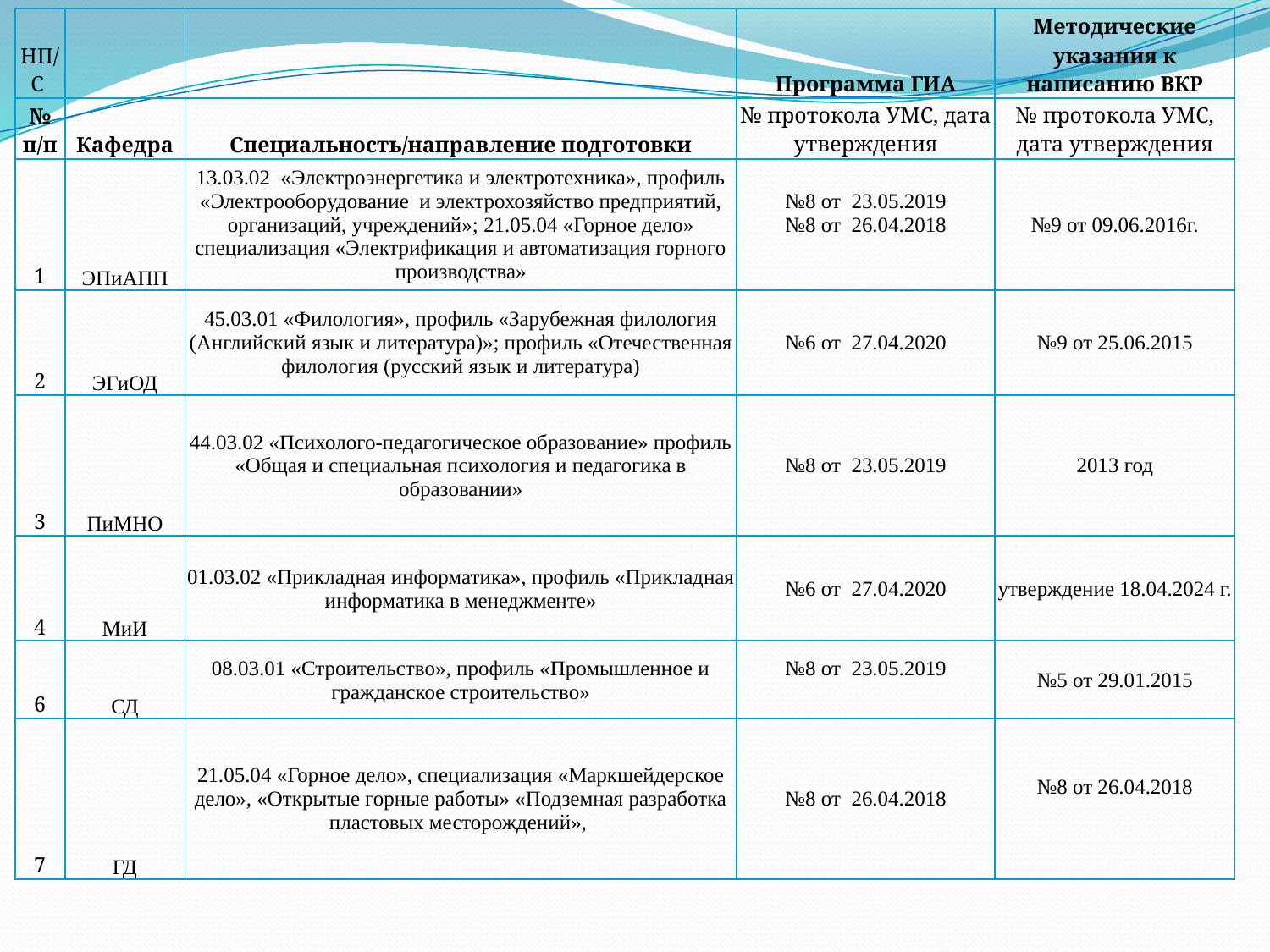

| НП/С |  |  | Программа ГИА | Методические указания к написанию ВКР |
| --- | --- | --- | --- | --- |
| № п/п | Кафедра | Специальность/направление подготовки | № протокола УМС, дата утверждения | № протокола УМС, дата утверждения |
| 1 | ЭПиАПП | 13.03.02 «Электроэнергетика и электротехника», профиль «Электрооборудование и электрохозяйство предприятий, организаций, учреждений»; 21.05.04 «Горное дело» специализация «Электрификация и автоматизация горного производства» | №8 от 23.05.2019 №8 от 26.04.2018 | №9 от 09.06.2016г. |
| 2 | ЭГиОД | 45.03.01 «Филология», профиль «Зарубежная филология (Английский язык и литература)»; профиль «Отечественная филология (русский язык и литература) | №6 от 27.04.2020 | №9 от 25.06.2015 |
| 3 | ПиМНО | 44.03.02 «Психолого-педагогическое образование» профиль «Общая и специальная психология и педагогика в образовании» | №8 от 23.05.2019 | 2013 год |
| 4 | МиИ | 01.03.02 «Прикладная информатика», профиль «Прикладная информатика в менеджменте» | №6 от 27.04.2020 | утверждение 18.04.2024 г. |
| 6 | СД | 08.03.01 «Строительство», профиль «Промышленное и гражданское строительство» | №8 от 23.05.2019 | №5 от 29.01.2015 |
| 7 | ГД | 21.05.04 «Горное дело», специализация «Маркшейдерское дело», «Открытые горные работы» «Подземная разработка пластовых месторождений», | №8 от 26.04.2018 | №8 от 26.04.2018 |